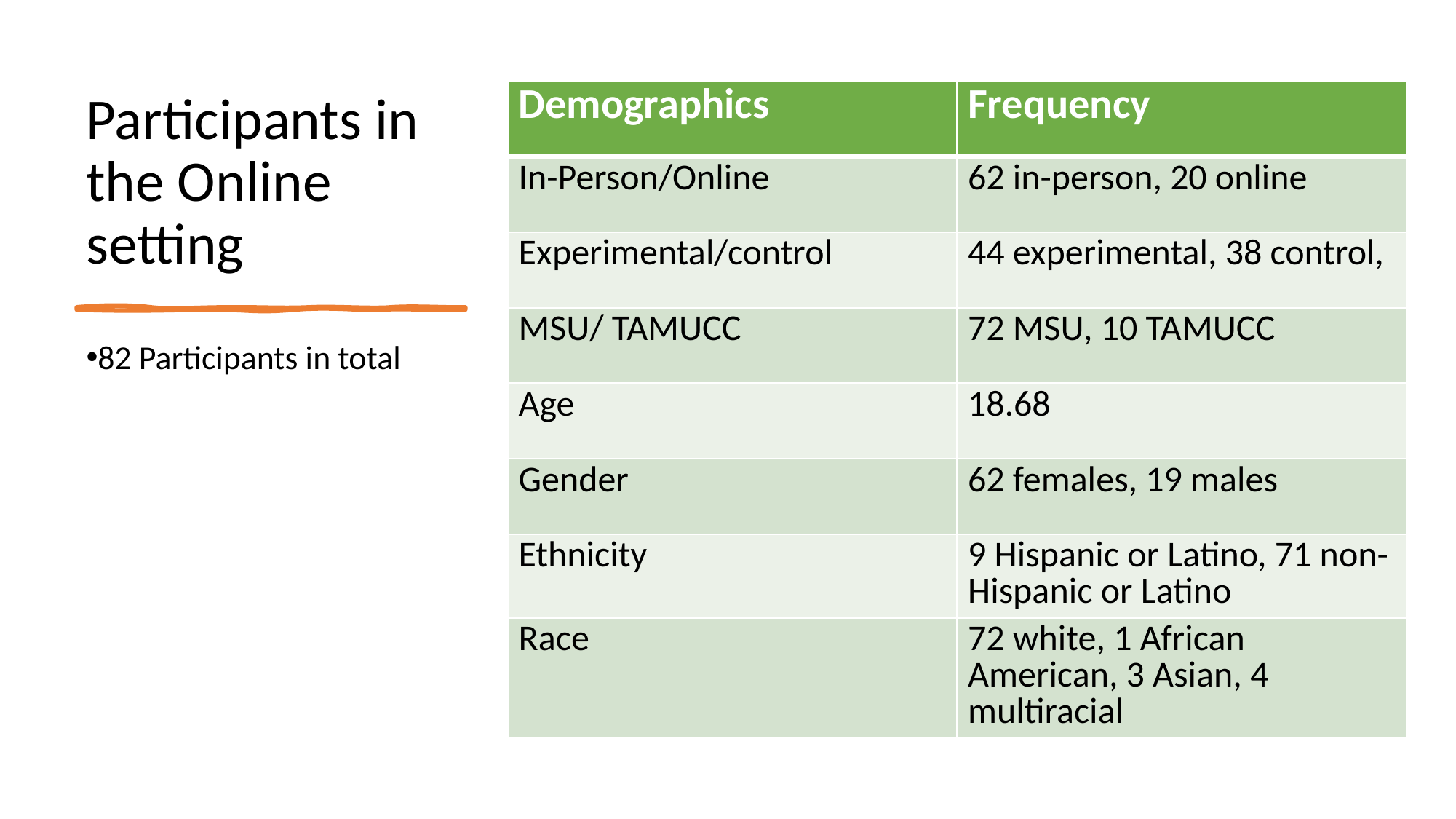

# Participants in the Online setting
| Demographics | Frequency |
| --- | --- |
| In-Person/Online | 62 in-person, 20 online |
| Experimental/control | 44 experimental, 38 control, |
| MSU/ TAMUCC | 72 MSU, 10 TAMUCC |
| Age | 18.68 |
| Gender | 62 females, 19 males |
| Ethnicity | 9 Hispanic or Latino, 71 non-Hispanic or Latino |
| Race | 72 white, 1 African American, 3 Asian, 4 multiracial |

82 Participants in total